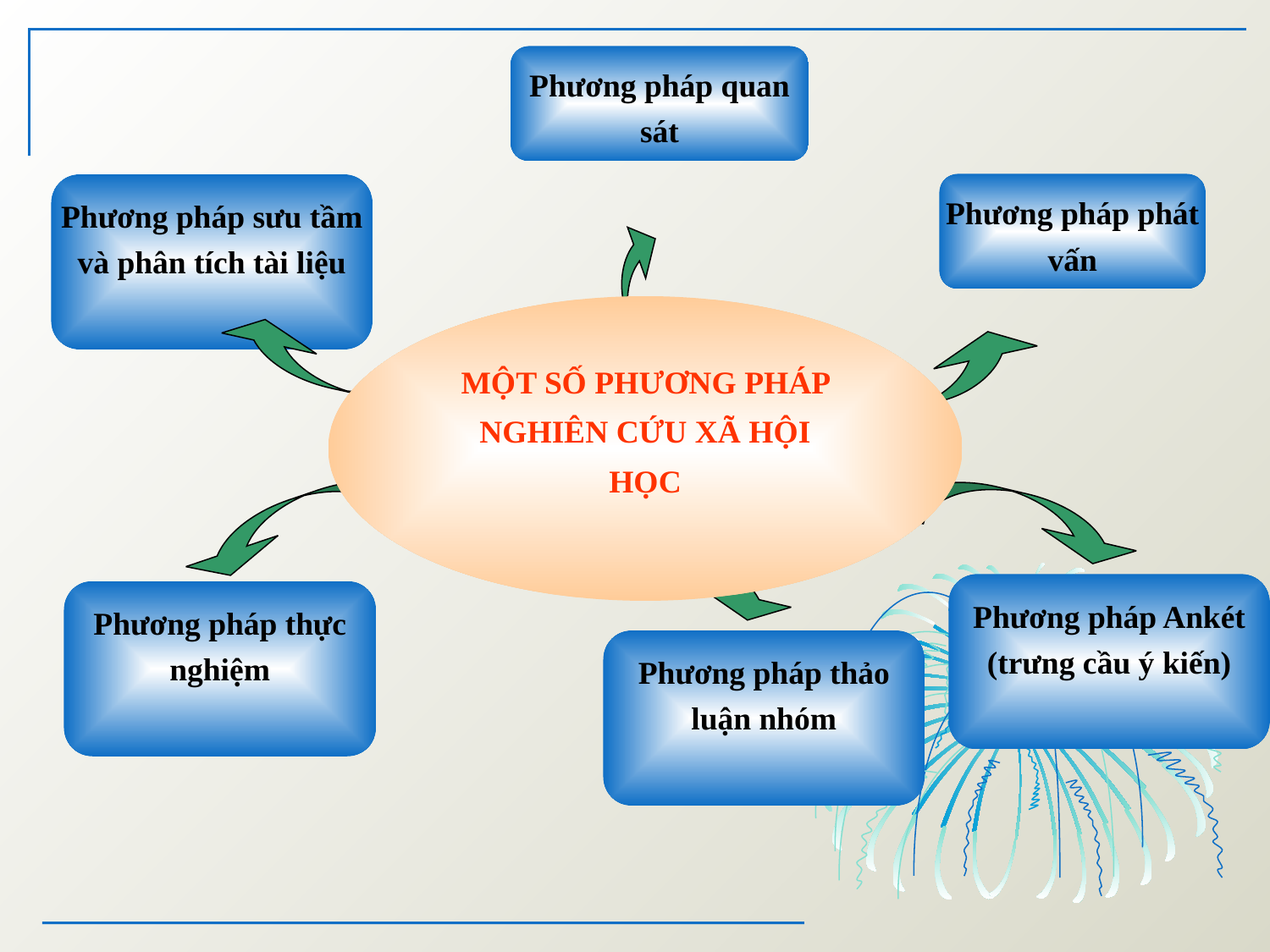

Phương pháp quan sát

Phương pháp phát vấn

Phương pháp sưu tầm và phân tích tài liệu

MỘT SỐ PHƯƠNG PHÁP NGHIÊN CỨU XÃ HỘI HỌC

Phương pháp Ankét (trưng cầu ý kiến)

Phương pháp thực nghiệm

Phương pháp thảo luận nhóm